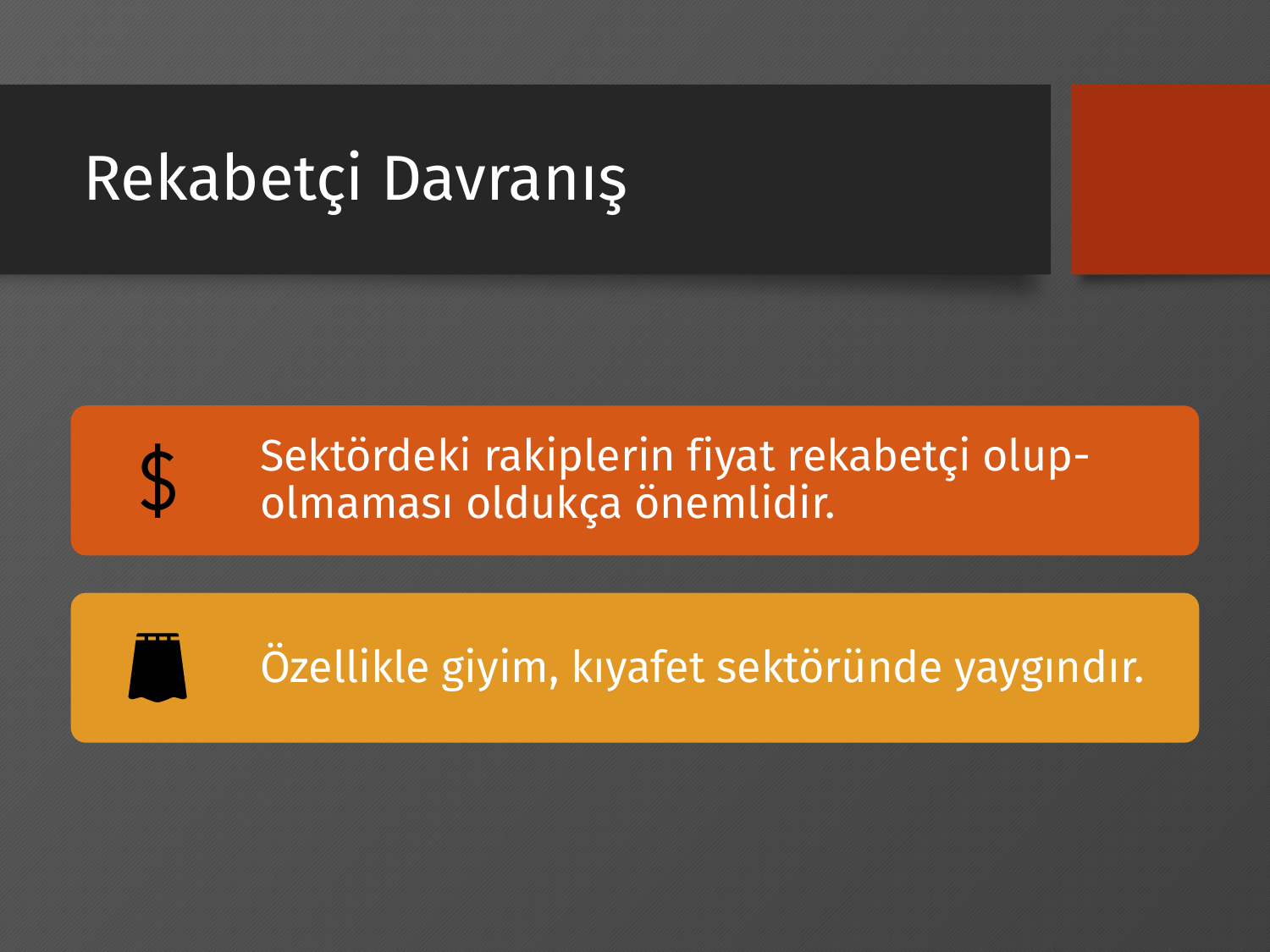

# Rekabetçi Davranış
Sektördeki rakiplerin fiyat rekabetçi olup-olmaması oldukça önemlidir.
Özellikle giyim, kıyafet sektöründe yaygındır.